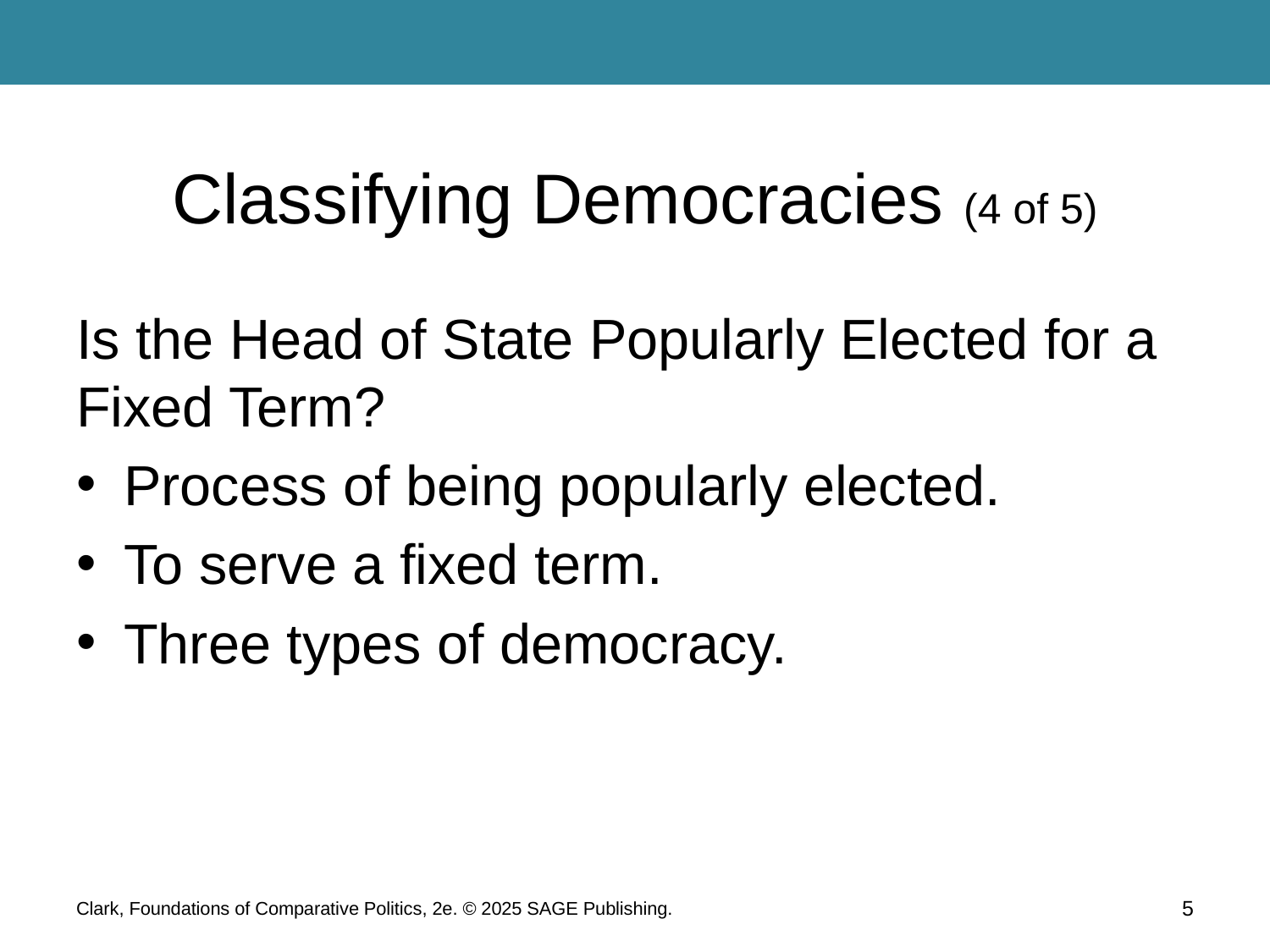

# Classifying Democracies (4 of 5)
Is the Head of State Popularly Elected for a Fixed Term?
Process of being popularly elected.
To serve a fixed term.
Three types of democracy.
Clark, Foundations of Comparative Politics, 2e. © 2025 SAGE Publishing.
5